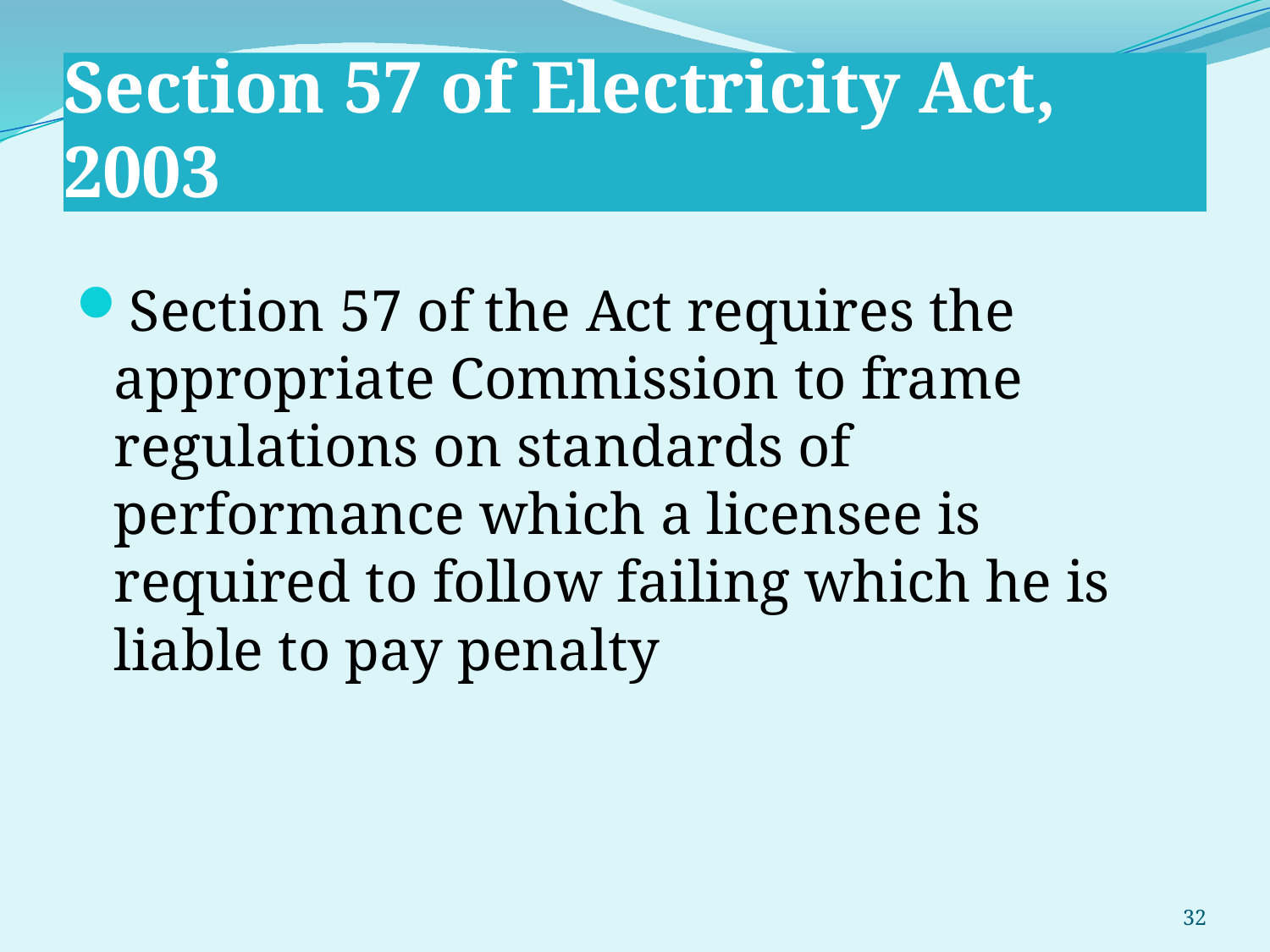

# Section 57 of Electricity Act, 2003
Section 57 of the Act requires the appropriate Commission to frame regulations on standards of performance which a licensee is required to follow failing which he is liable to pay penalty

32